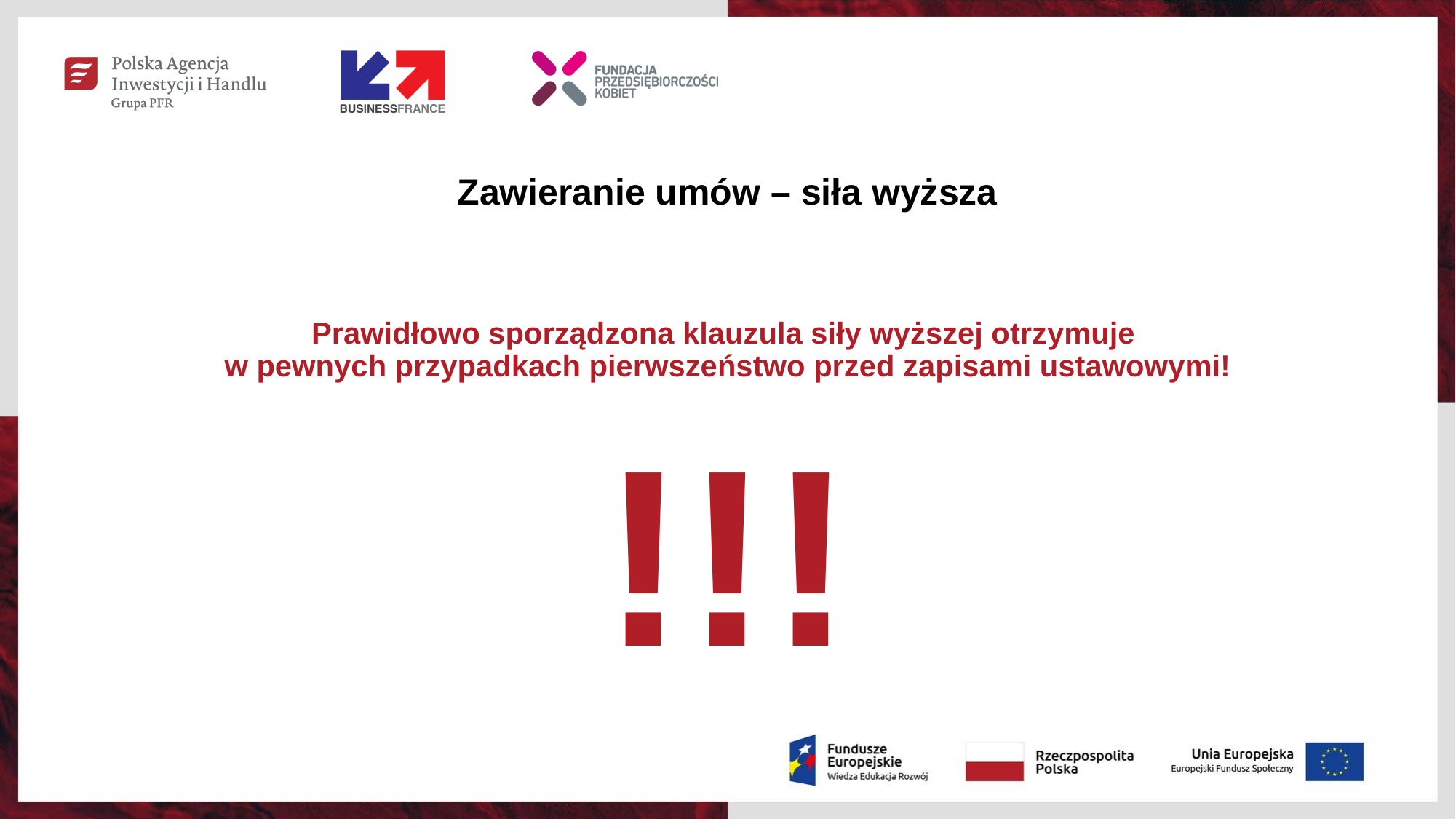

# Zawieranie umów – siła wyższa
Prawidłowo sporządzona klauzula siły wyższej otrzymuje
w pewnych przypadkach pierwszeństwo przed zapisami ustawowymi!
!!!